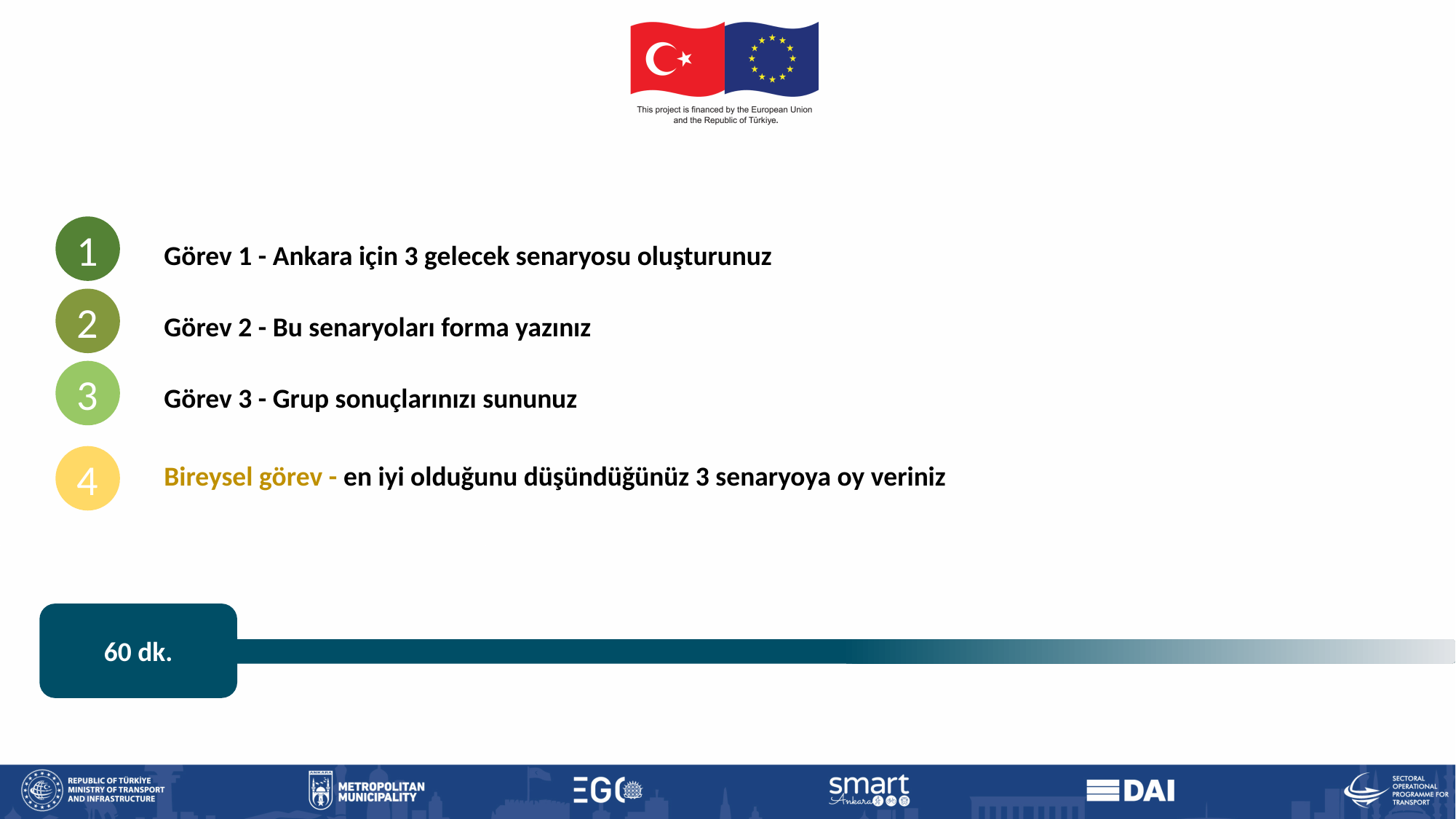

1
Görev 1 - Ankara için 3 gelecek senaryosu oluşturunuz
Görev 2 - Bu senaryoları forma yazınız
Görev 3 - Grup sonuçlarınızı sununuz
Bireysel görev - en iyi olduğunu düşündüğünüz 3 senaryoya oy veriniz
2
3
4
60 dk.